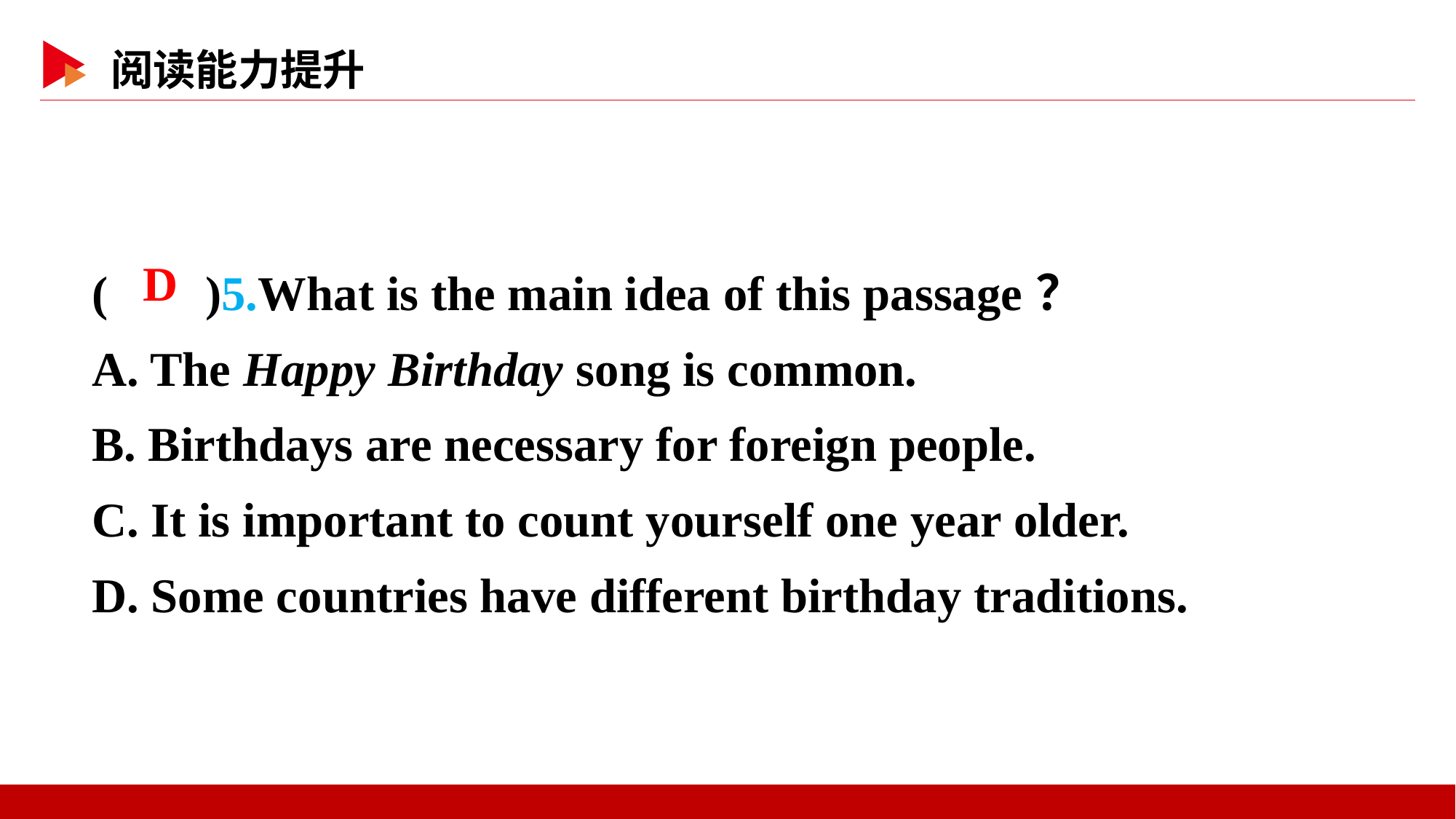

(        )5.What is the main idea of this passage？
A. The Happy Birthday song is common.
B. Birthdays are necessary for foreign people.
C. It is important to count yourself one year older.
D. Some countries have different birthday traditions.
   D